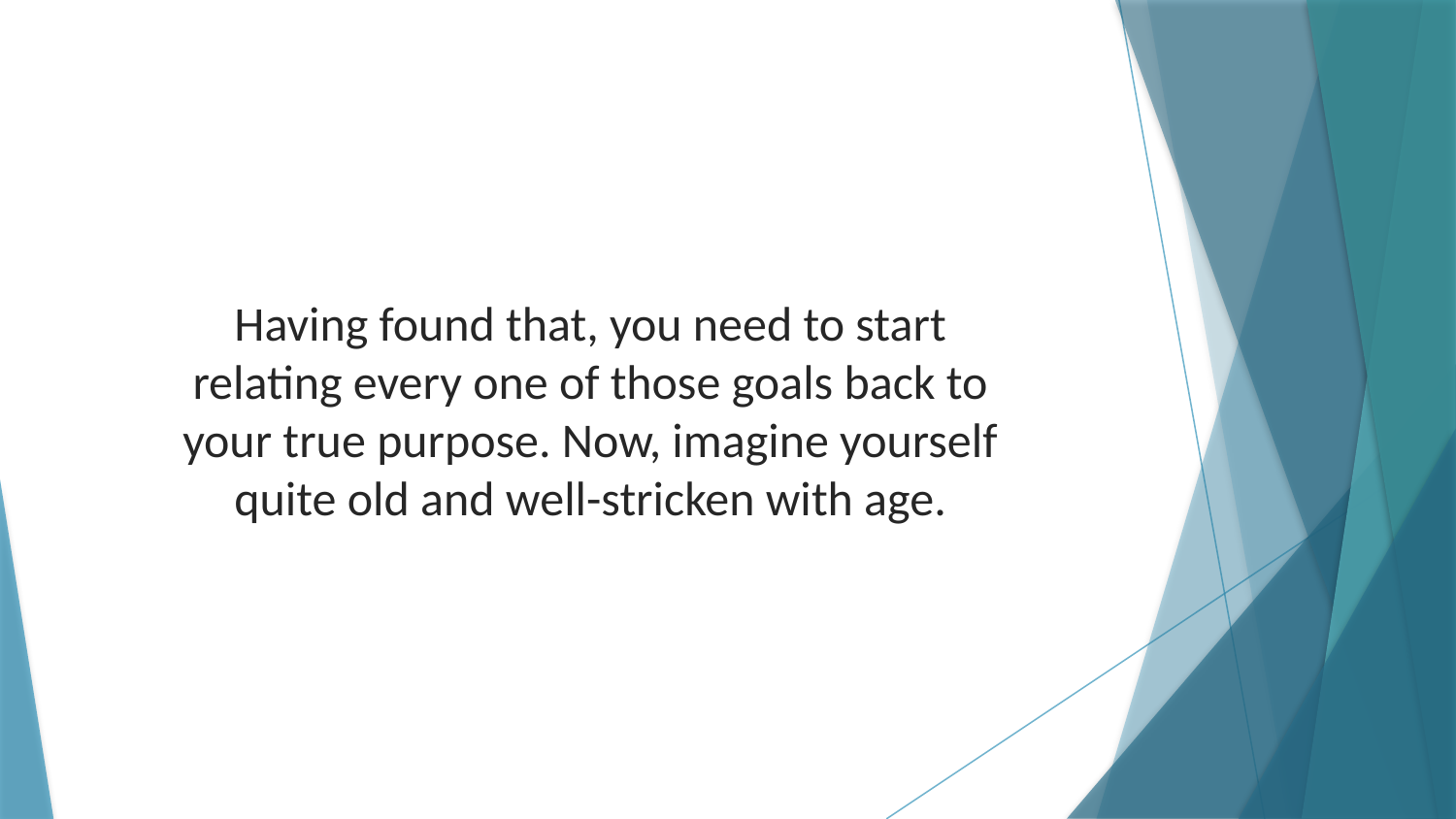

Having found that, you need to start relating every one of those goals back to your true purpose. Now, imagine yourself quite old and well-stricken with age.